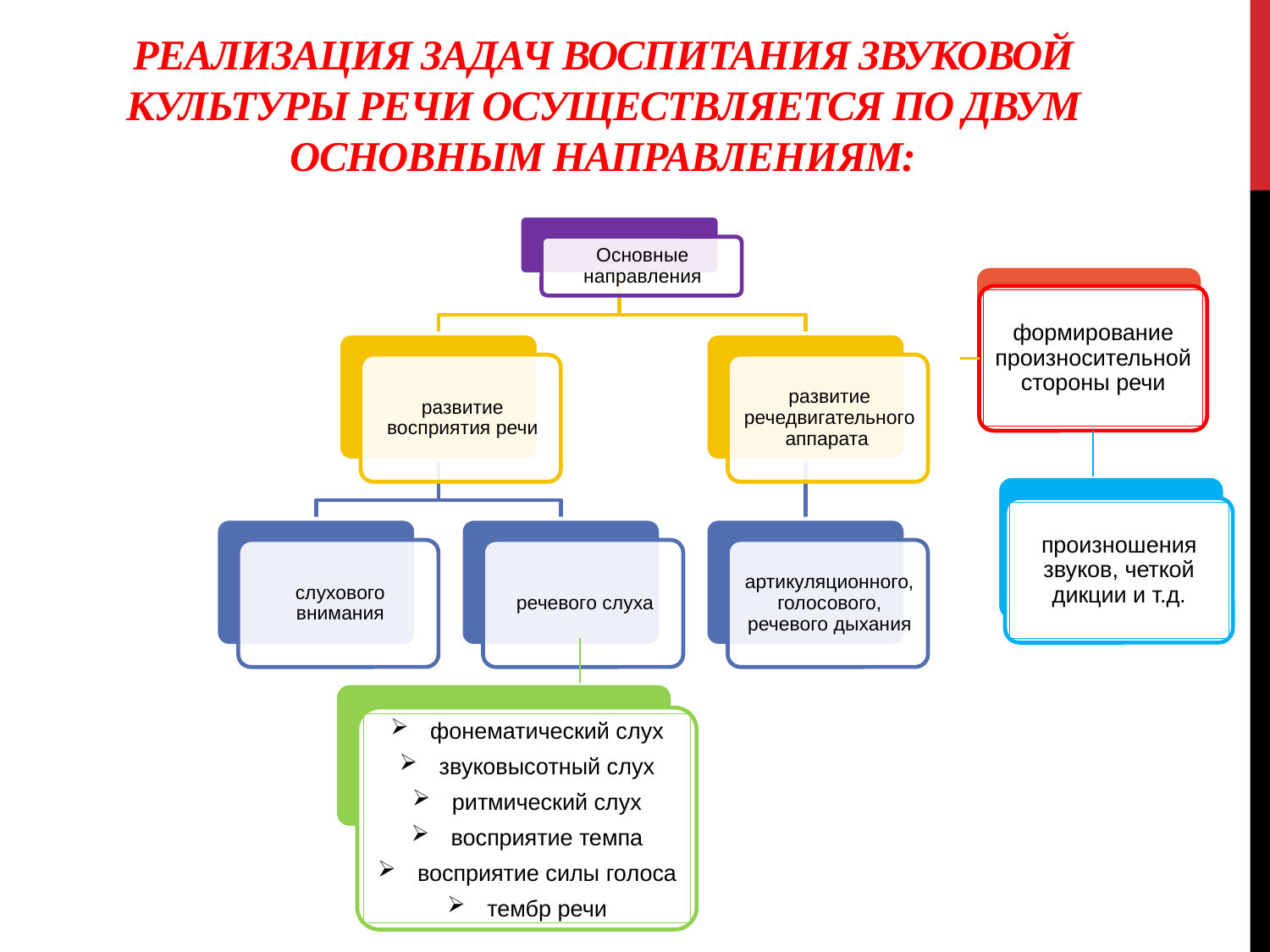

# Реализация задач воспитания звуковой культуры речи осуществляется по двум основным направлениям:
Основные направления
развитие восприятия речи
слухового внимания
речевого слуха
развитие речедвигательного аппарата
артикуляционного, голосового, речевого дыхания

формирование произносительной стороны речи

произношения звуков, четкой дикции и т.д.

фонематический слух
звуковысотный слух
ритмический слух
восприятие темпа
восприятие силы голоса
тембр речи